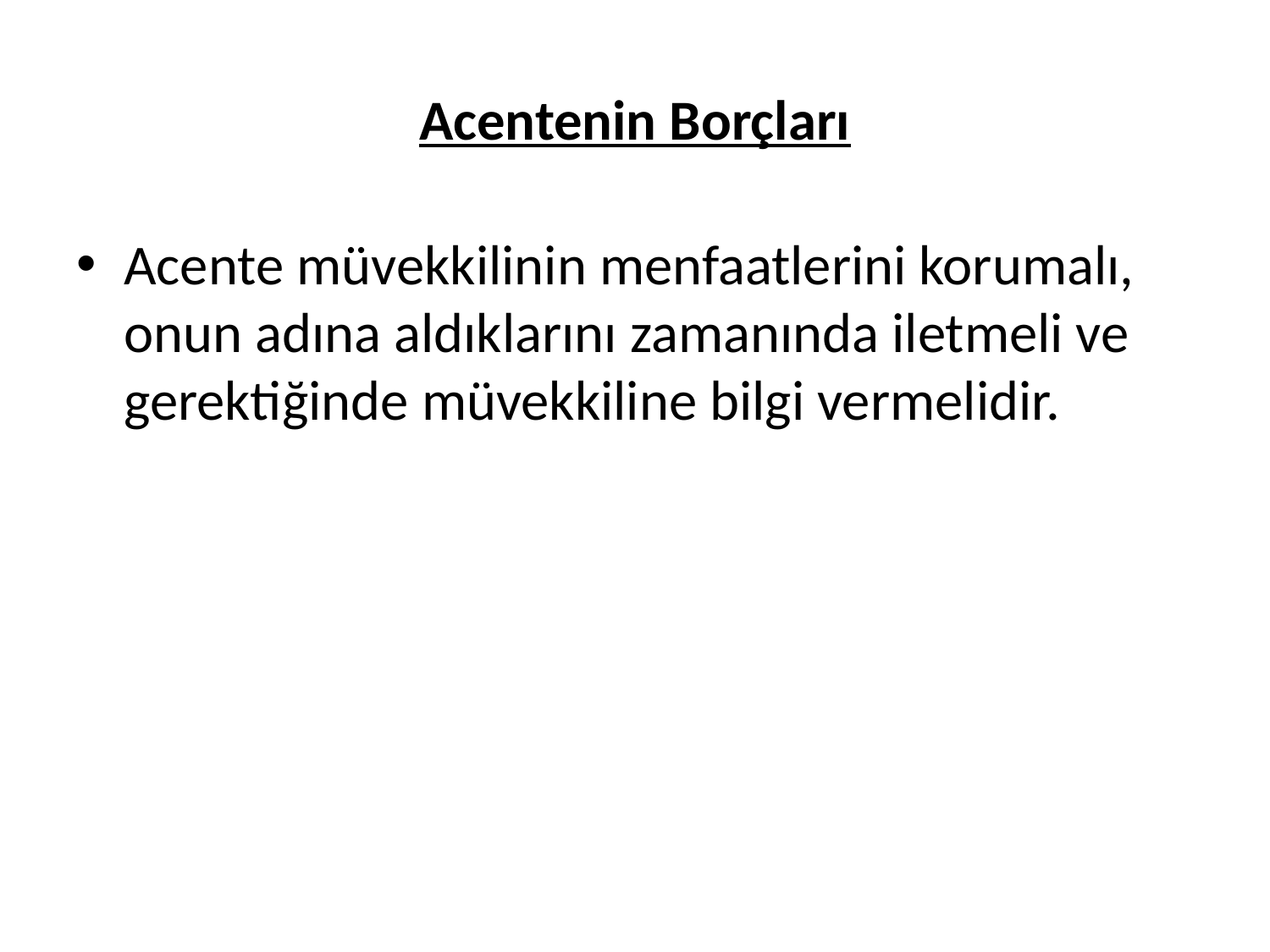

# Acentenin Borçları
Acente müvekkilinin menfaatlerini korumalı, onun adına aldıklarını zamanında iletmeli ve gerektiğinde müvekkiline bilgi vermelidir.